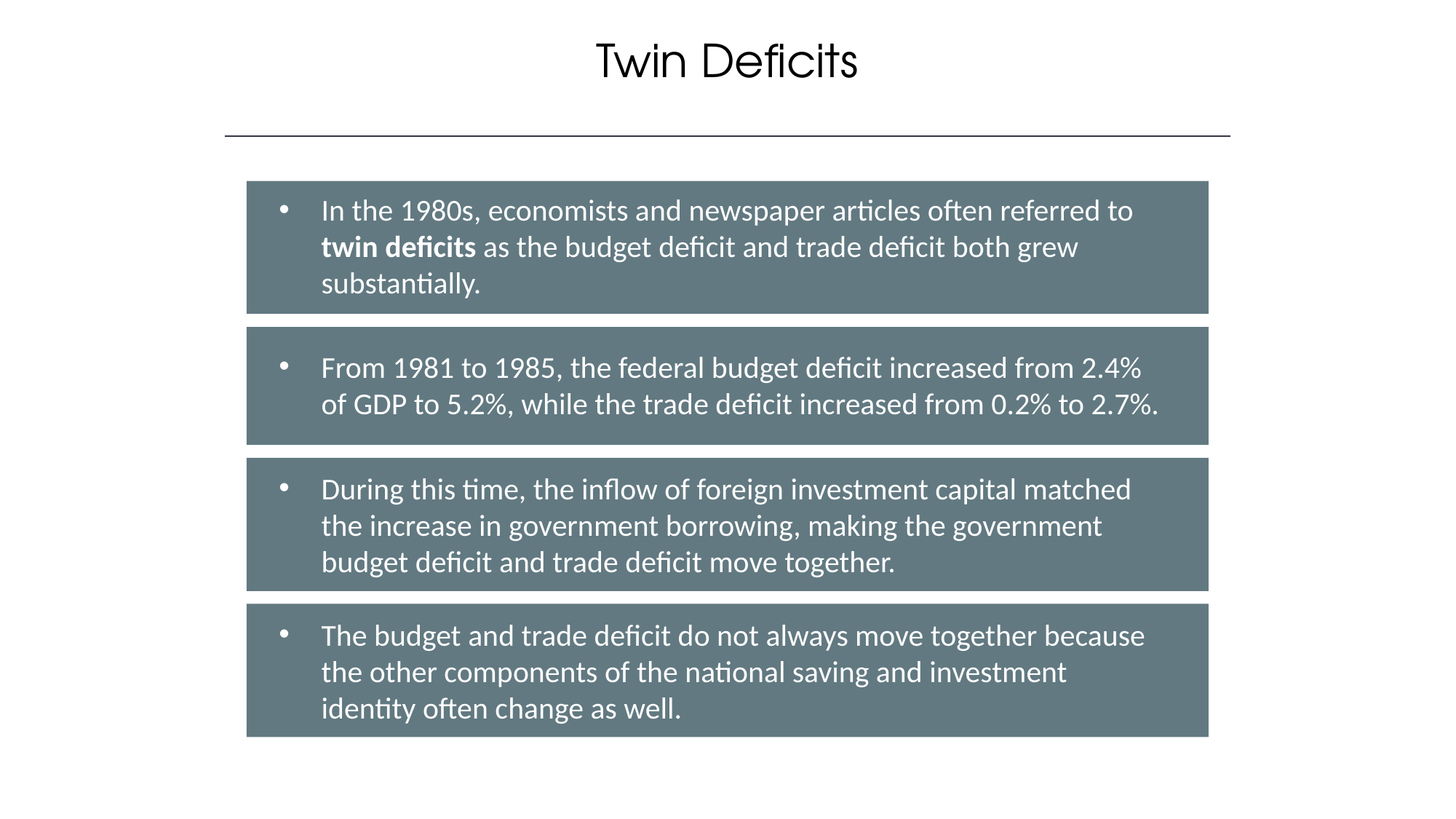

Twin Deficits

In the 1980s, economists and newspaper articles often referred to twin deficits as the budget deficit and trade deficit both grew substantially.

From 1981 to 1985, the federal budget deficit increased from 2.4% of GDP to 5.2%, while the trade deficit increased from 0.2% to 2.7%.

During this time, the inflow of foreign investment capital matched the increase in government borrowing, making the government budget deficit and trade deficit move together.

The budget and trade deficit do not always move together because the other components of the national saving and investment identity often change as well.